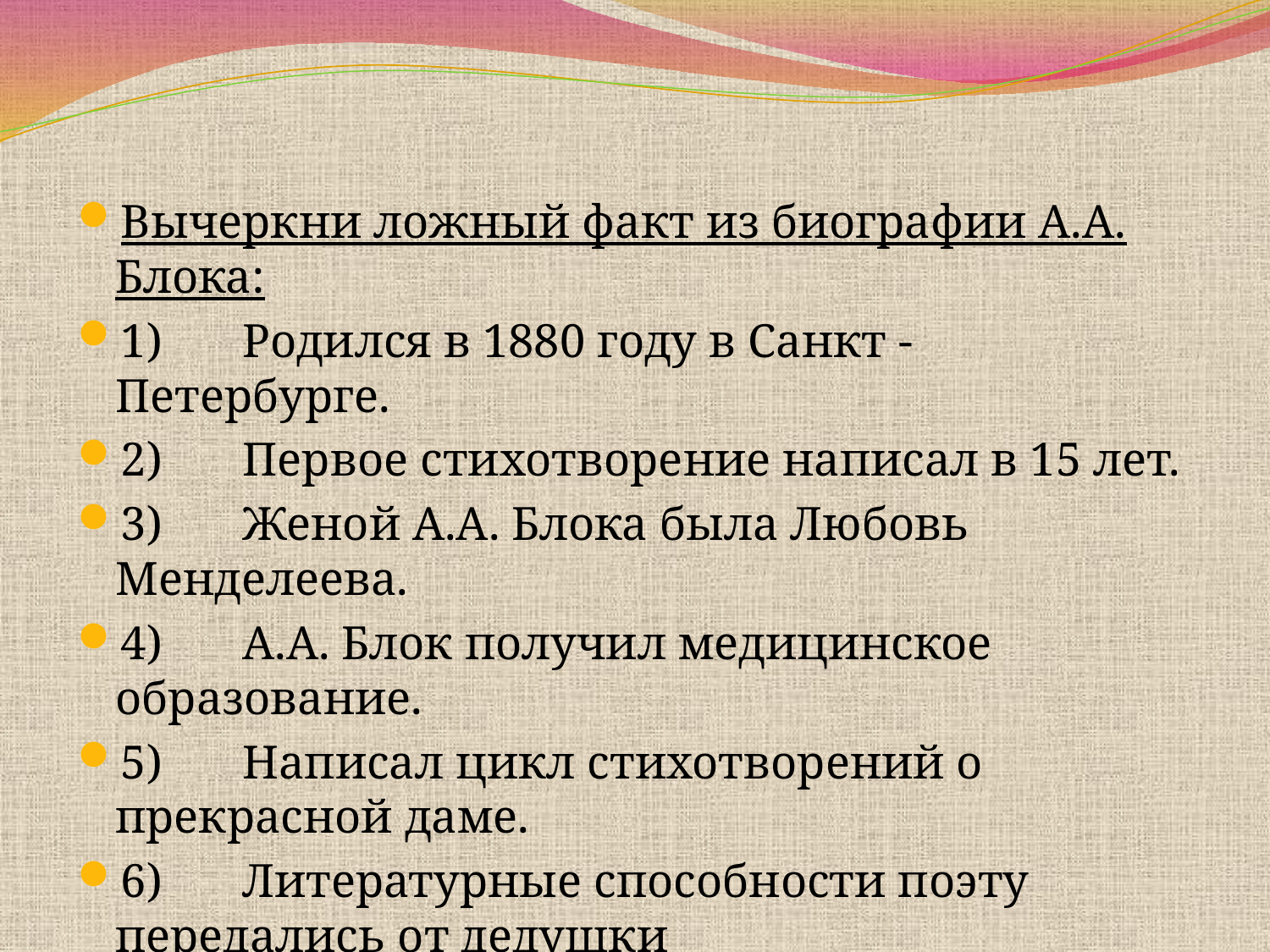

Вычеркни ложный факт из биографии А.А. Блока:
1)	Родился в 1880 году в Санкт - Петербурге.
2)	Первое стихотворение написал в 15 лет.
3)	Женой А.А. Блока была Любовь Менделеева.
4)	А.А. Блок получил медицинское образование.
5)	Написал цикл стихотворений о прекрасной даме.
6)	Литературные способности поэту передались от дедушки